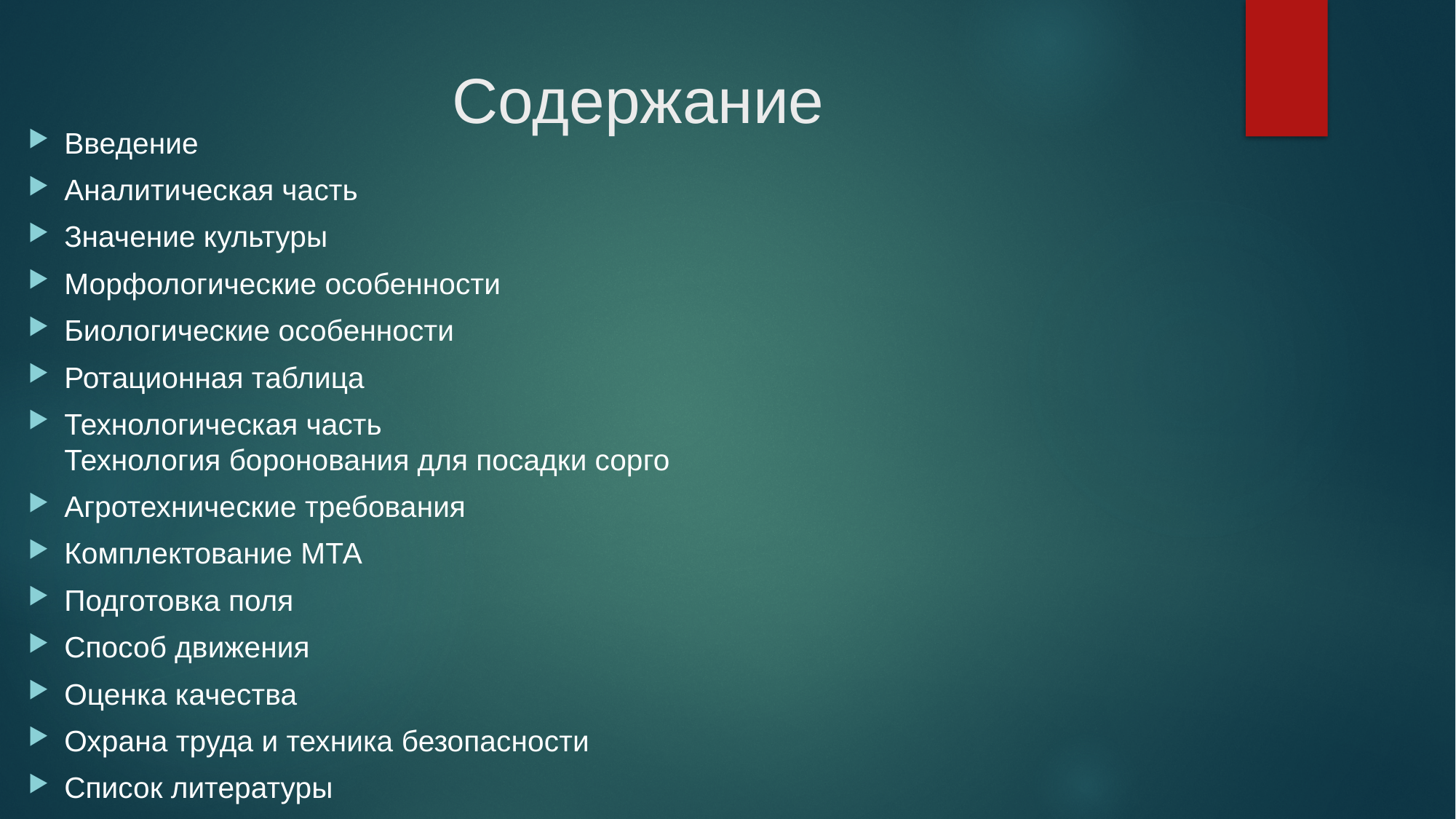

# Содержание
Введение
Аналитическая часть
Значение культуры
Морфологические особенности
Биологические особенности
Ротационная таблица
Технологическая часть
Технология боронования для посадки сорго
Агротехнические требования
Комплектование МТА
Подготовка поля
Способ движения
Оценка качества
Охрана труда и техника безопасности
Список литературы